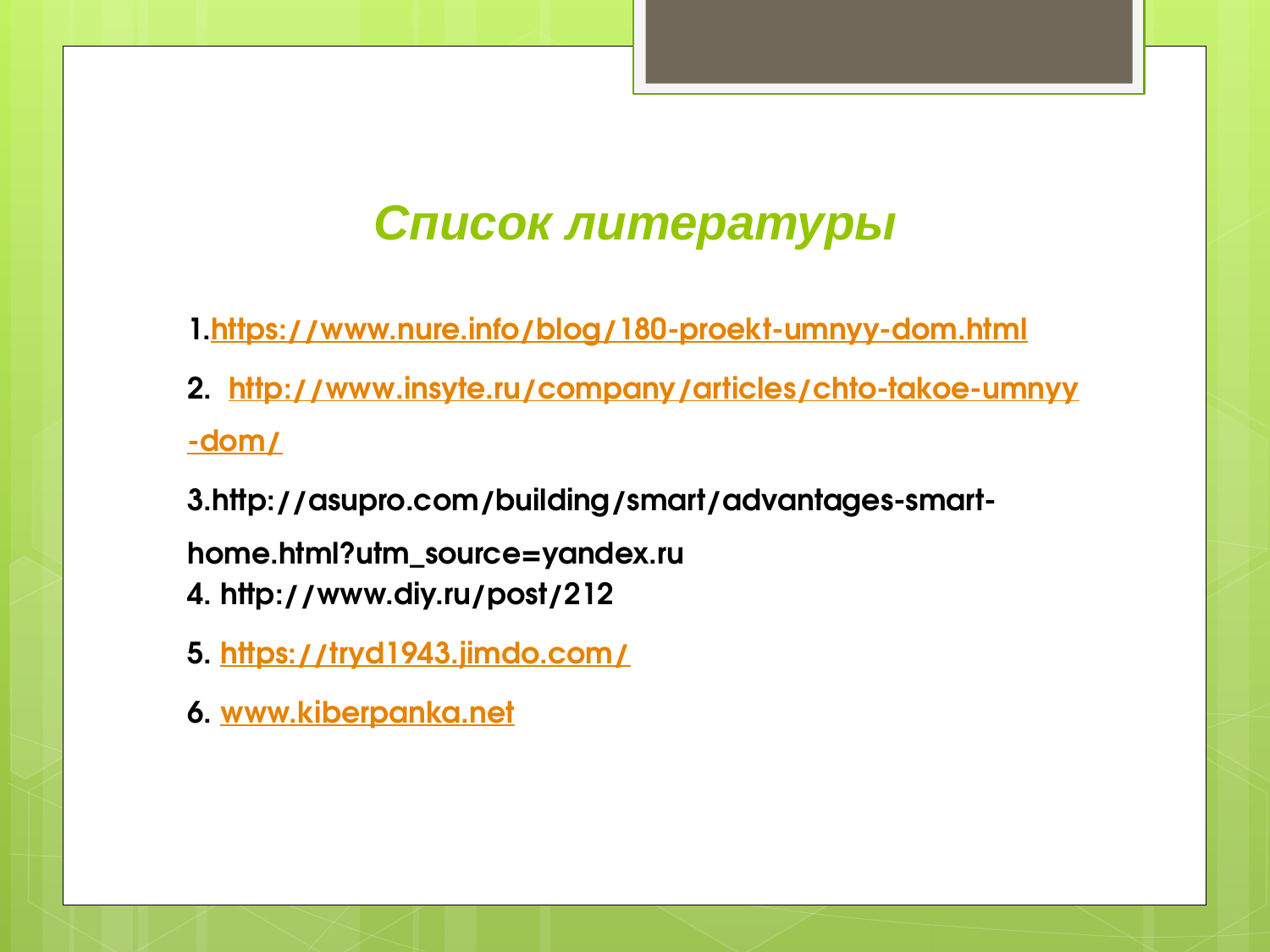

# Список литературы
1.https://www.nure.info/blog/180-proekt-umnyy-dom.html
2.  http://www.insyte.ru/company/articles/chto-takoe-umnyy-dom/
3.http://asupro.com/building/smart/advantages-smart-home.html?utm_source=yandex.ru
4. http://www.diy.ru/post/212
5. https://tryd1943.jimdo.com/
6. www.kiberpanka.net